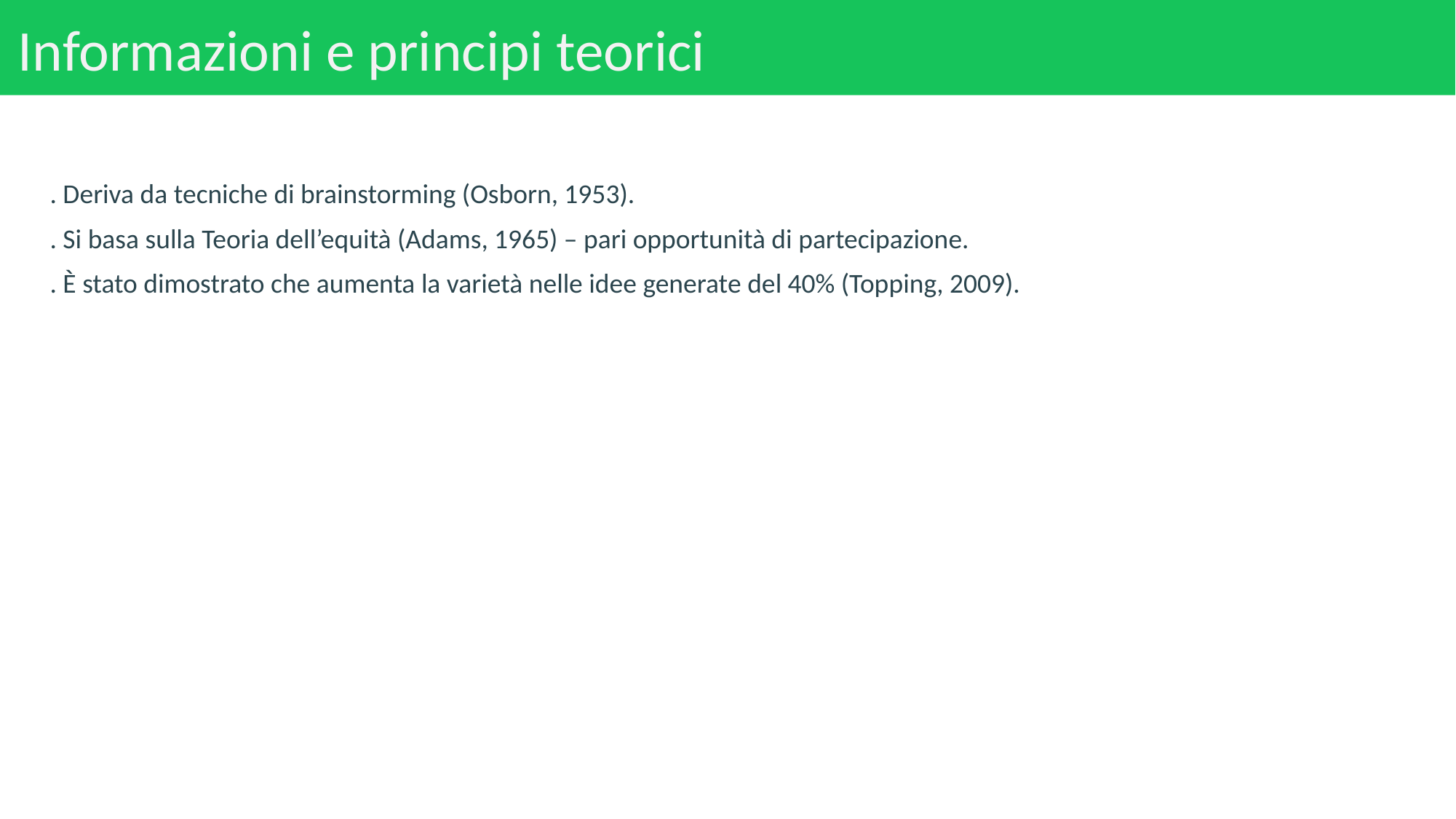

# Informazioni e principi teorici

. Deriva da tecniche di brainstorming (Osborn, 1953).
. Si basa sulla Teoria dell’equità (Adams, 1965) – pari opportunità di partecipazione.
. È stato dimostrato che aumenta la varietà nelle idee generate del 40% (Topping, 2009).